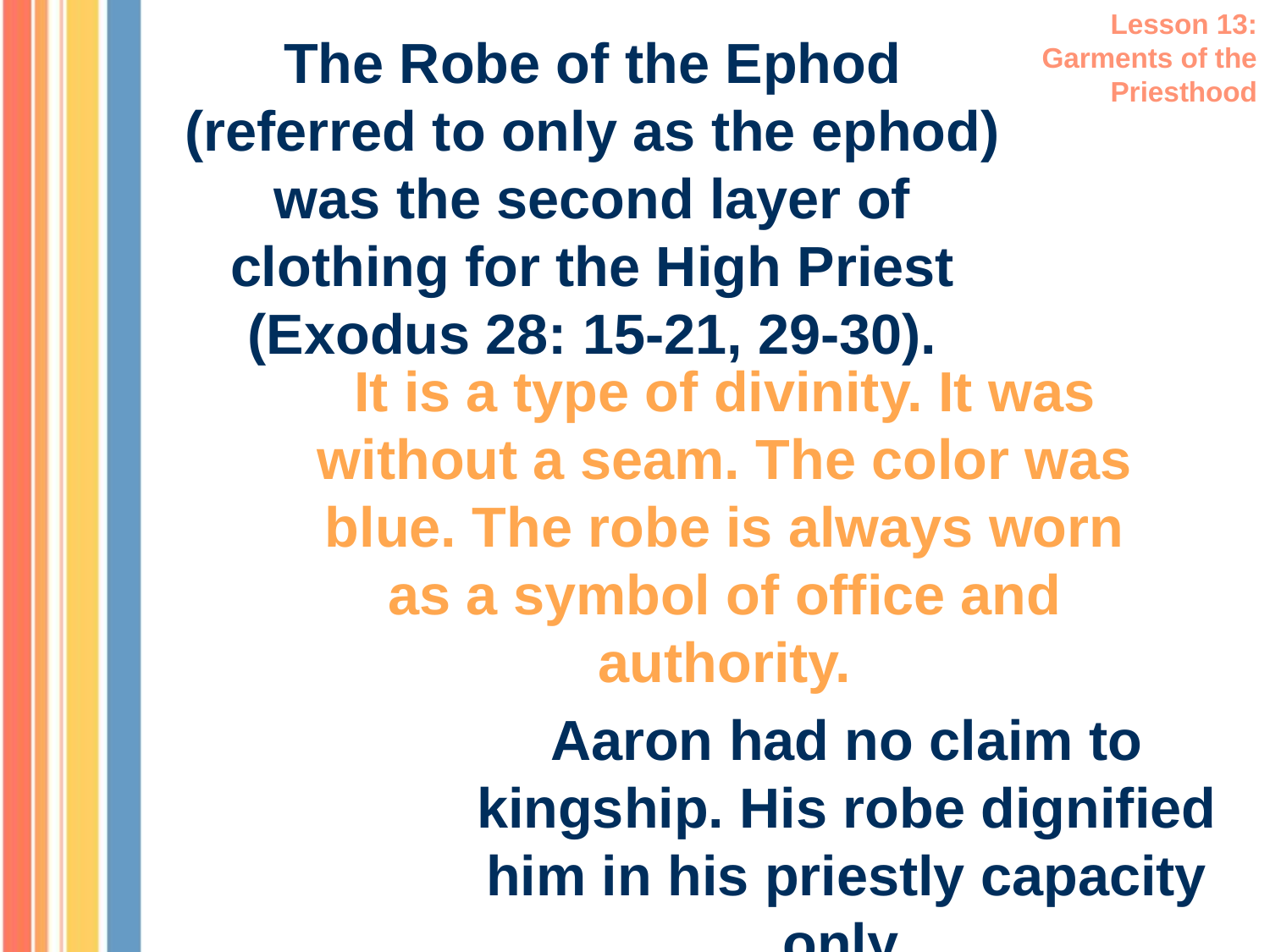

Lesson 13: Garments of the Priesthood
The Robe of the Ephod (referred to only as the ephod) was the second layer of clothing for the High Priest (Exodus 28: 15-21, 29-30).
It is a type of divinity. It was without a seam. The color was blue. The robe is always worn as a symbol of office and authority.
Aaron had no claim to kingship. His robe dignified him in his priestly capacity only.